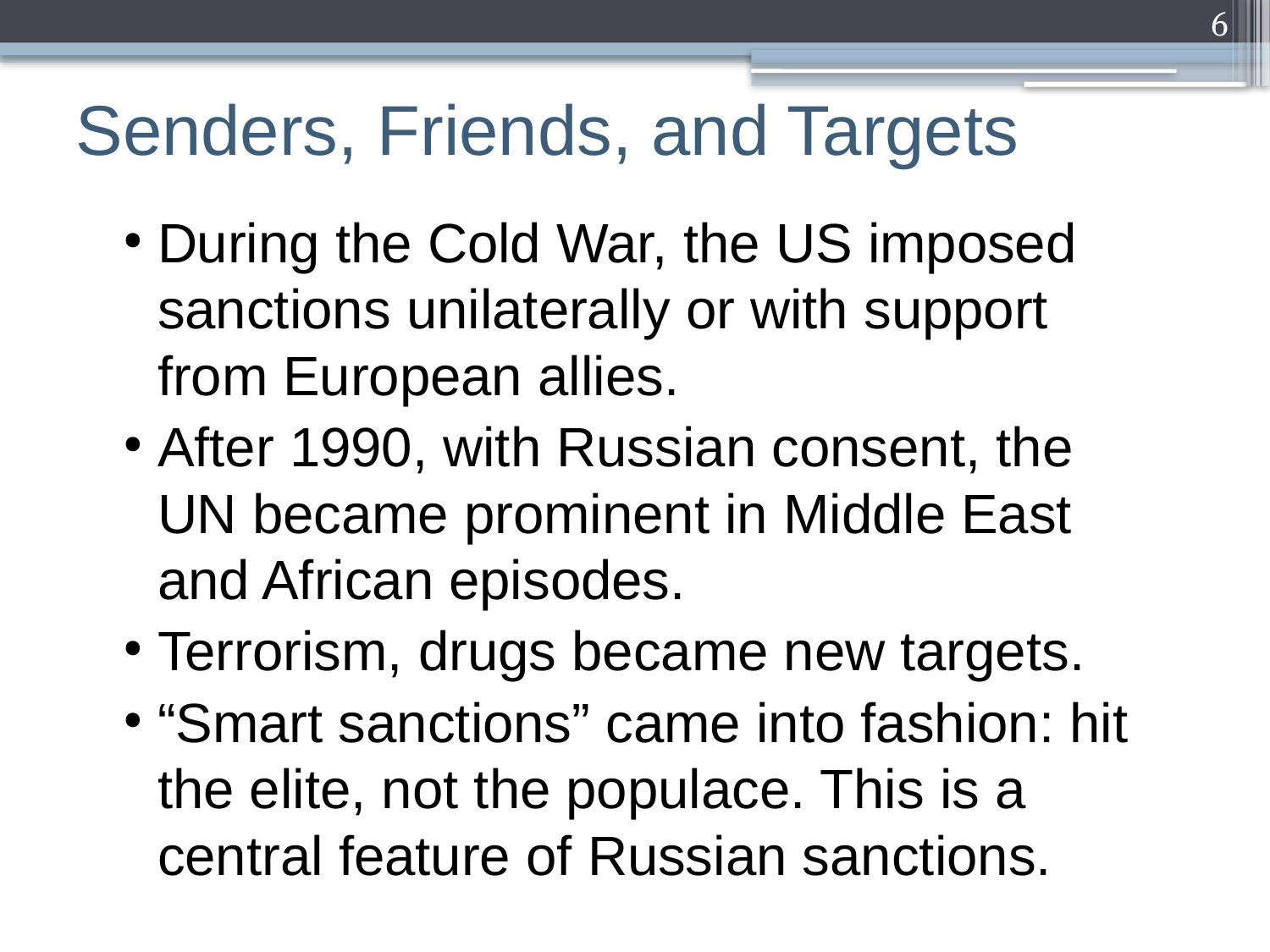

6
# Senders, Friends, and Targets
During the Cold War, the US imposed sanctions unilaterally or with support from European allies.
After 1990, with Russian consent, the UN became prominent in Middle East and African episodes.
Terrorism, drugs became new targets.
“Smart sanctions” came into fashion: hit the elite, not the populace. This is a central feature of Russian sanctions.